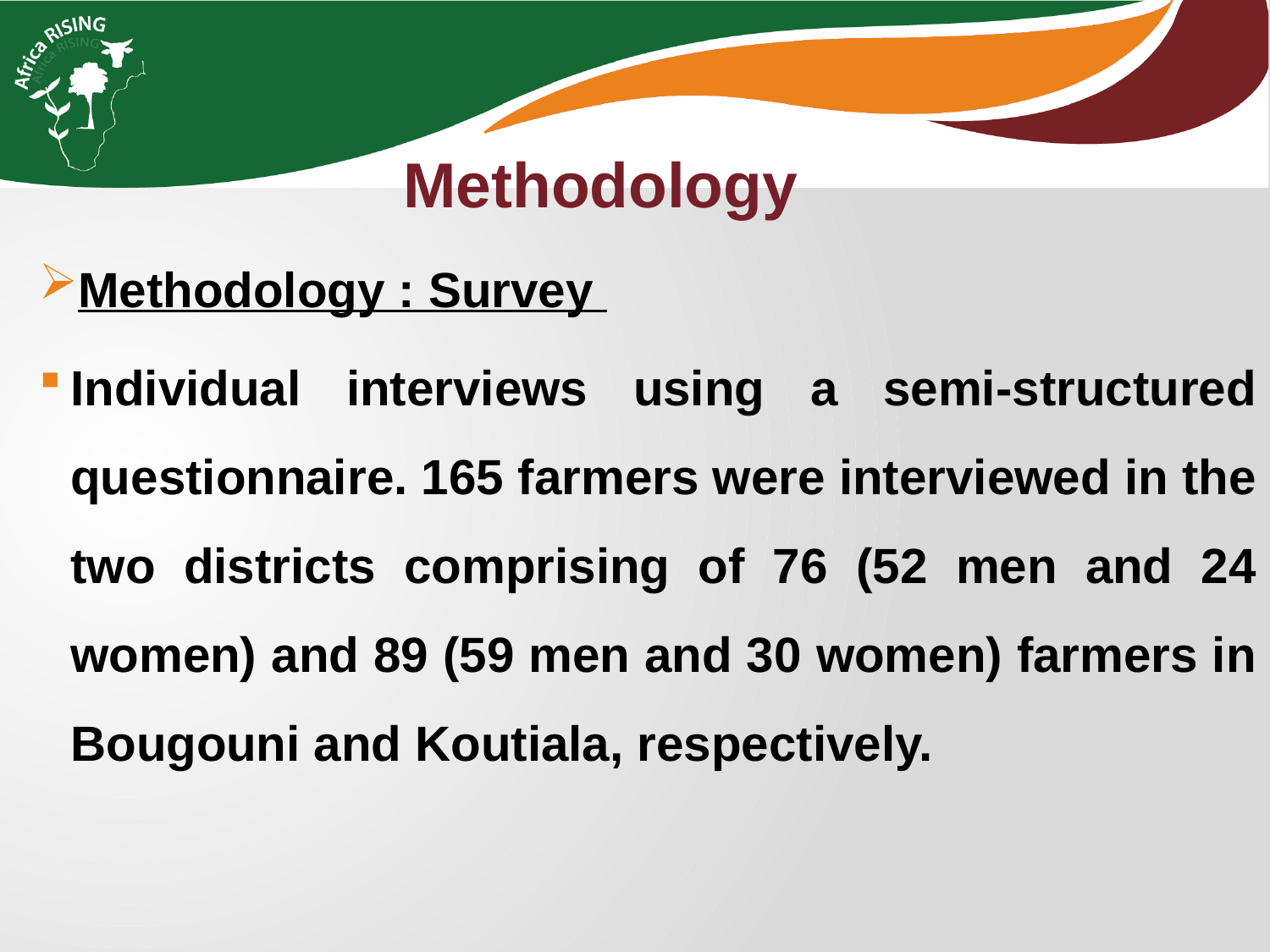

Methodology
Methodology : Survey
Individual interviews using a semi-structured questionnaire. 165 farmers were interviewed in the two districts comprising of 76 (52 men and 24 women) and 89 (59 men and 30 women) farmers in Bougouni and Koutiala, respectively.